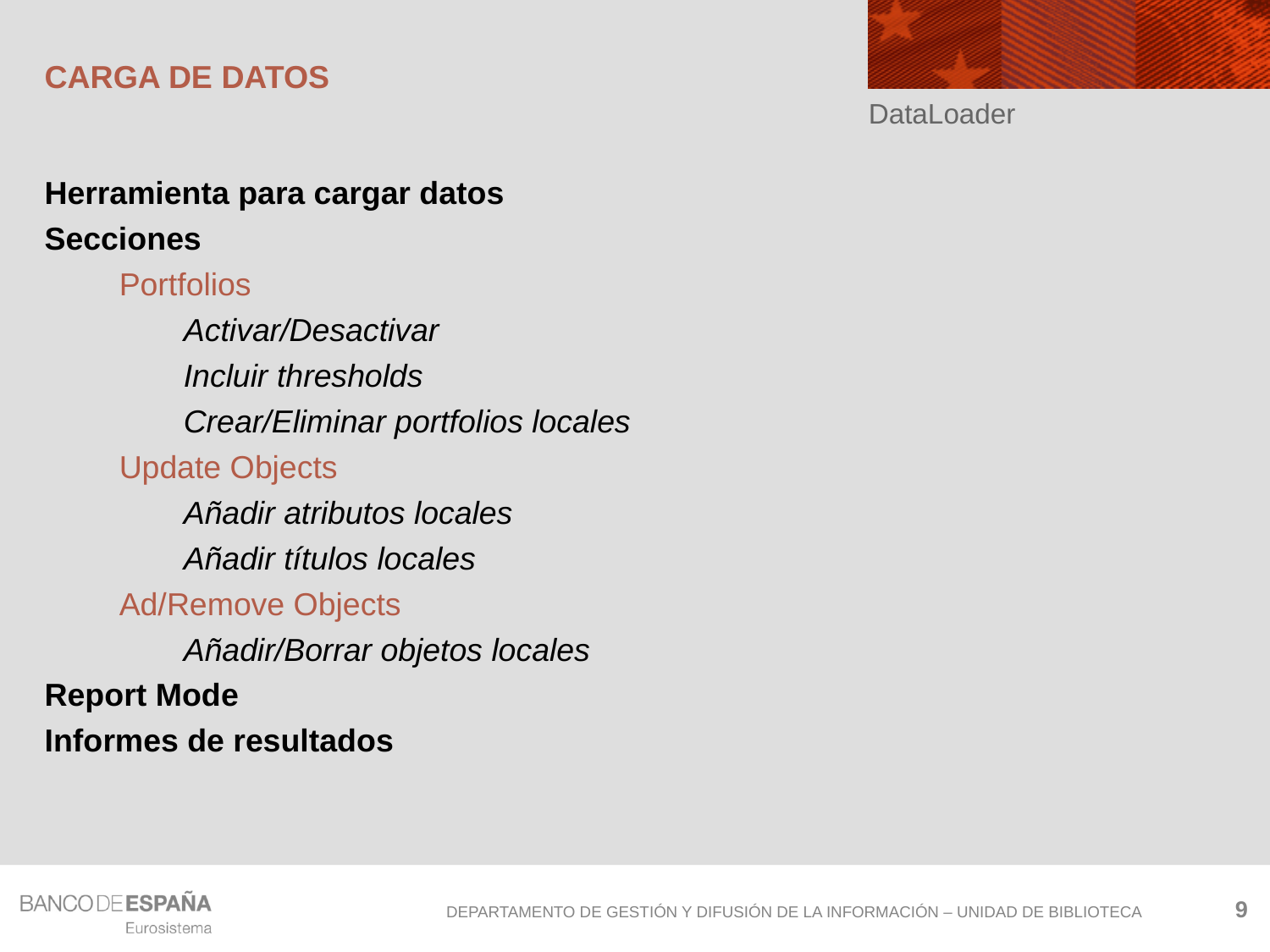

# CARGA DE DATOS
DataLoader
Herramienta para cargar datos
Secciones
Portfolios
Activar/Desactivar
Incluir thresholds
Crear/Eliminar portfolios locales
Update Objects
Añadir atributos locales
Añadir títulos locales
Ad/Remove Objects
Añadir/Borrar objetos locales
Report Mode
Informes de resultados
9